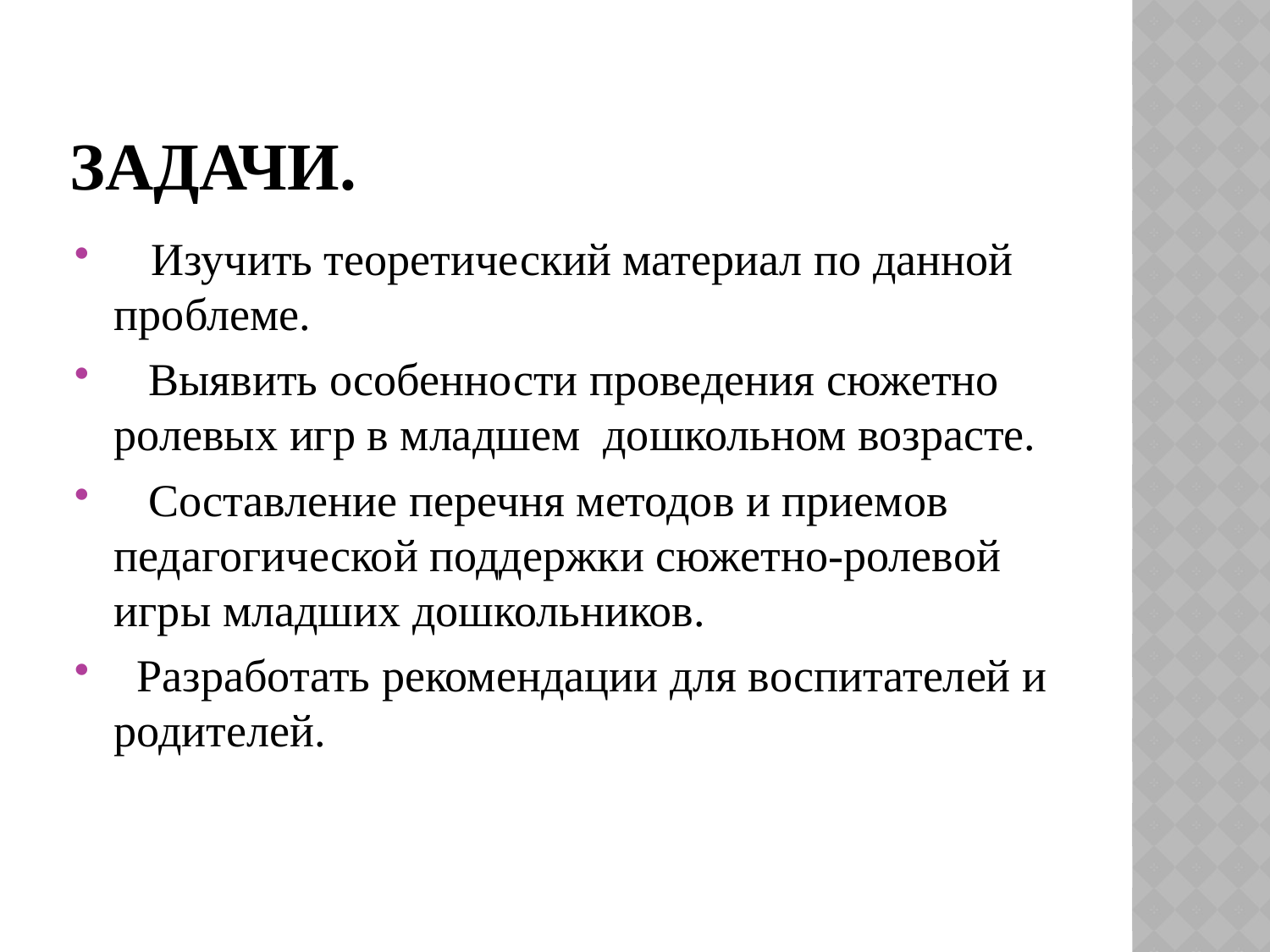

# задачи.
   Изучить теоретический материал по данной проблеме.
   Выявить особенности проведения сюжетно ролевых игр в младшем  дошкольном возрасте.
   Составление перечня методов и приемов педагогической поддержки сюжетно-ролевой игры младших дошкольников.
  Разработать рекомендации для воспитателей и родителей.